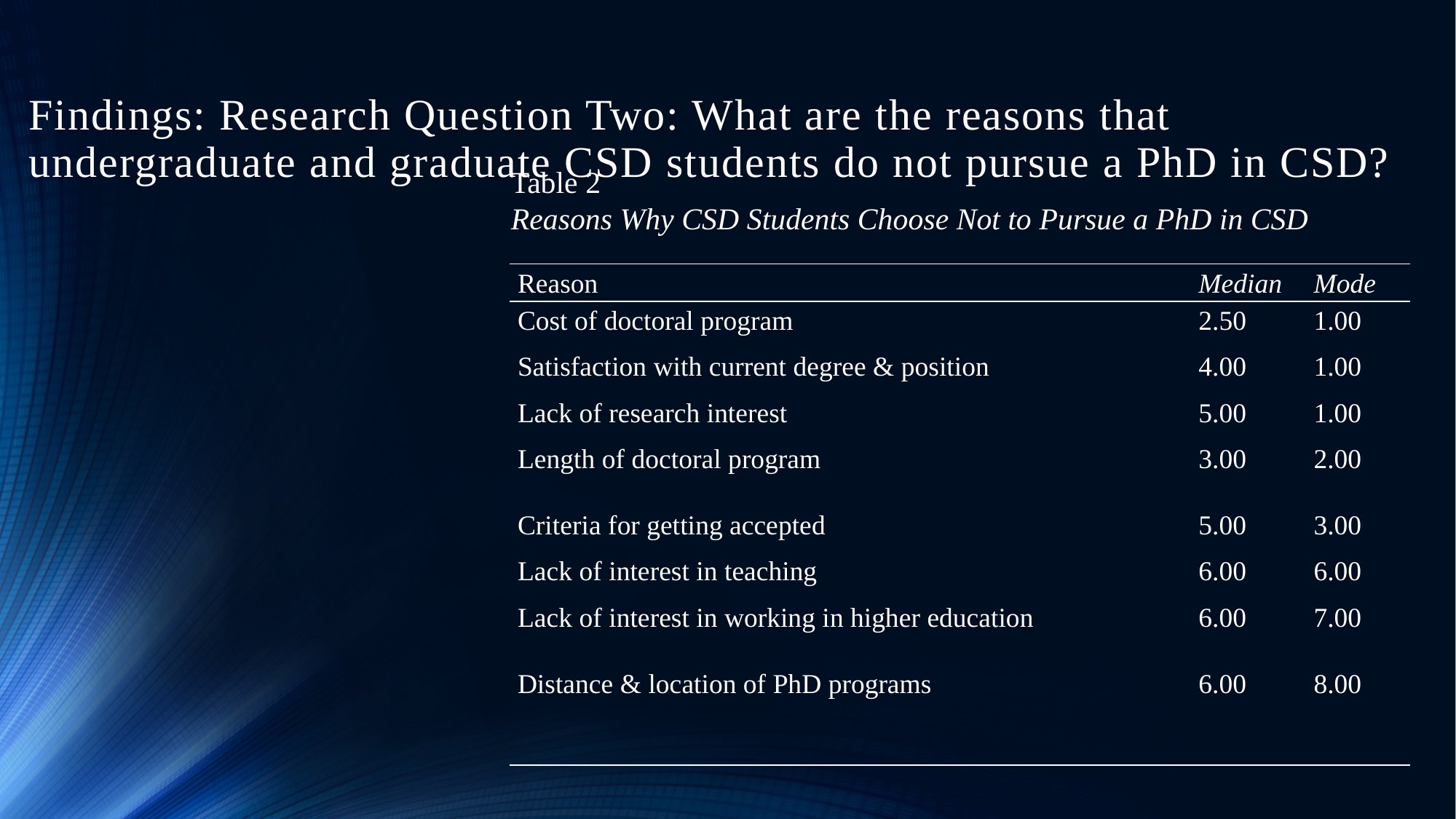

# Findings: Research Question Two: What are the reasons that undergraduate and graduate CSD students do not pursue a PhD in CSD?
Table 2
Reasons Why CSD Students Choose Not to Pursue a PhD in CSD
| Reason | Median | Mode |
| --- | --- | --- |
| Cost of doctoral program | 2.50 | 1.00 |
| Satisfaction with current degree & position | 4.00 | 1.00 |
| Lack of research interest | 5.00 | 1.00 |
| Length of doctoral program | 3.00 | 2.00 |
| Criteria for getting accepted | 5.00 | 3.00 |
| Lack of interest in teaching | 6.00 | 6.00 |
| Lack of interest in working in higher education | 6.00 | 7.00 |
| Distance & location of PhD programs | 6.00 | 8.00 |